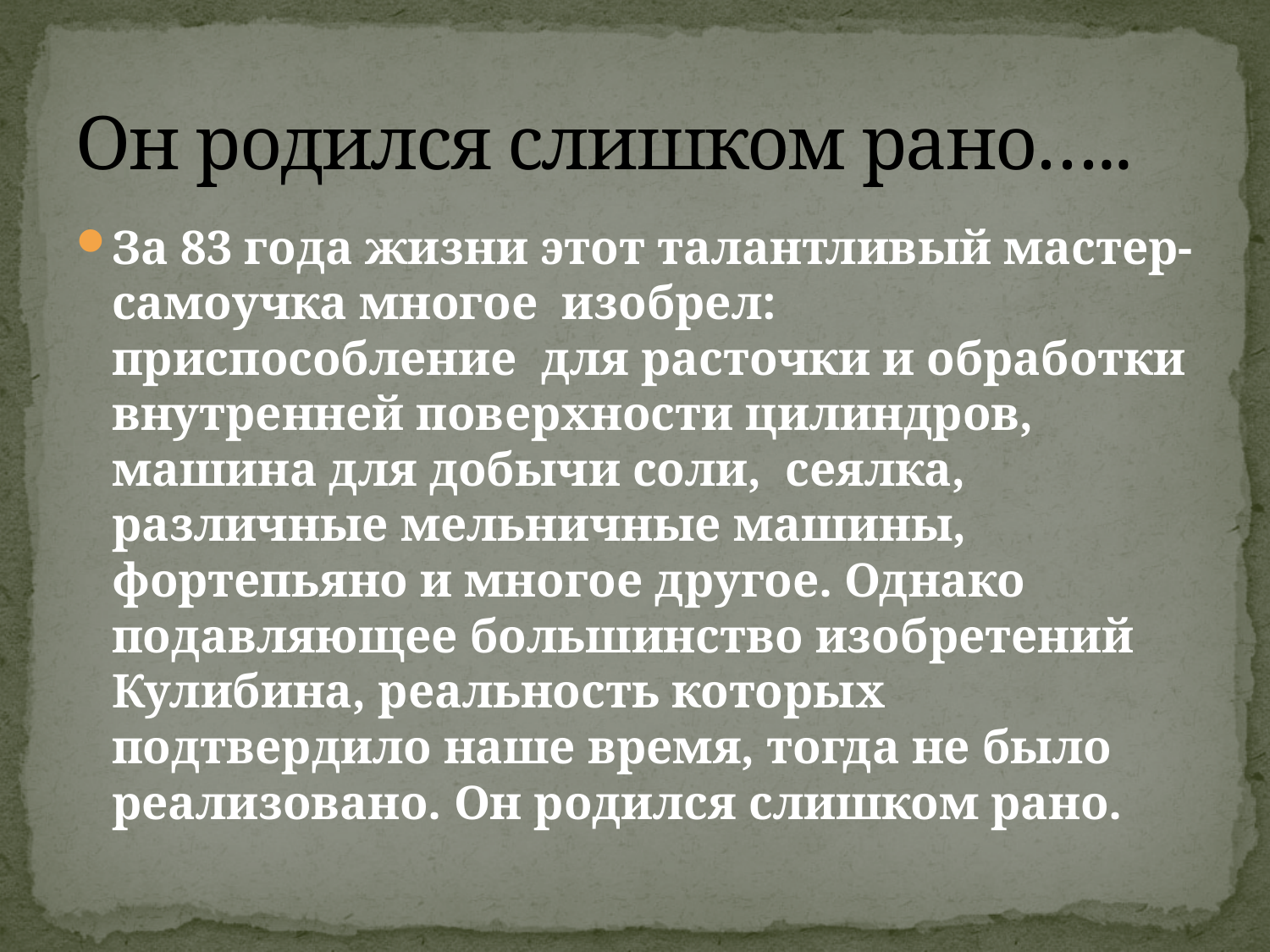

# Он родился слишком рано…..
За 83 года жизни этот талантливый мастер-самоучка многое  изобрел:  приспособление  для расточки и обработки внутренней поверхности цилиндров,  машина для добычи соли,  сеялка, различные мельничные машины,  фортепьяно и многое другое. Однако подавляющее большинство изобретений Кулибина, реальность которых подтвердило наше время, тогда не было реализовано. Он родился слишком рано.